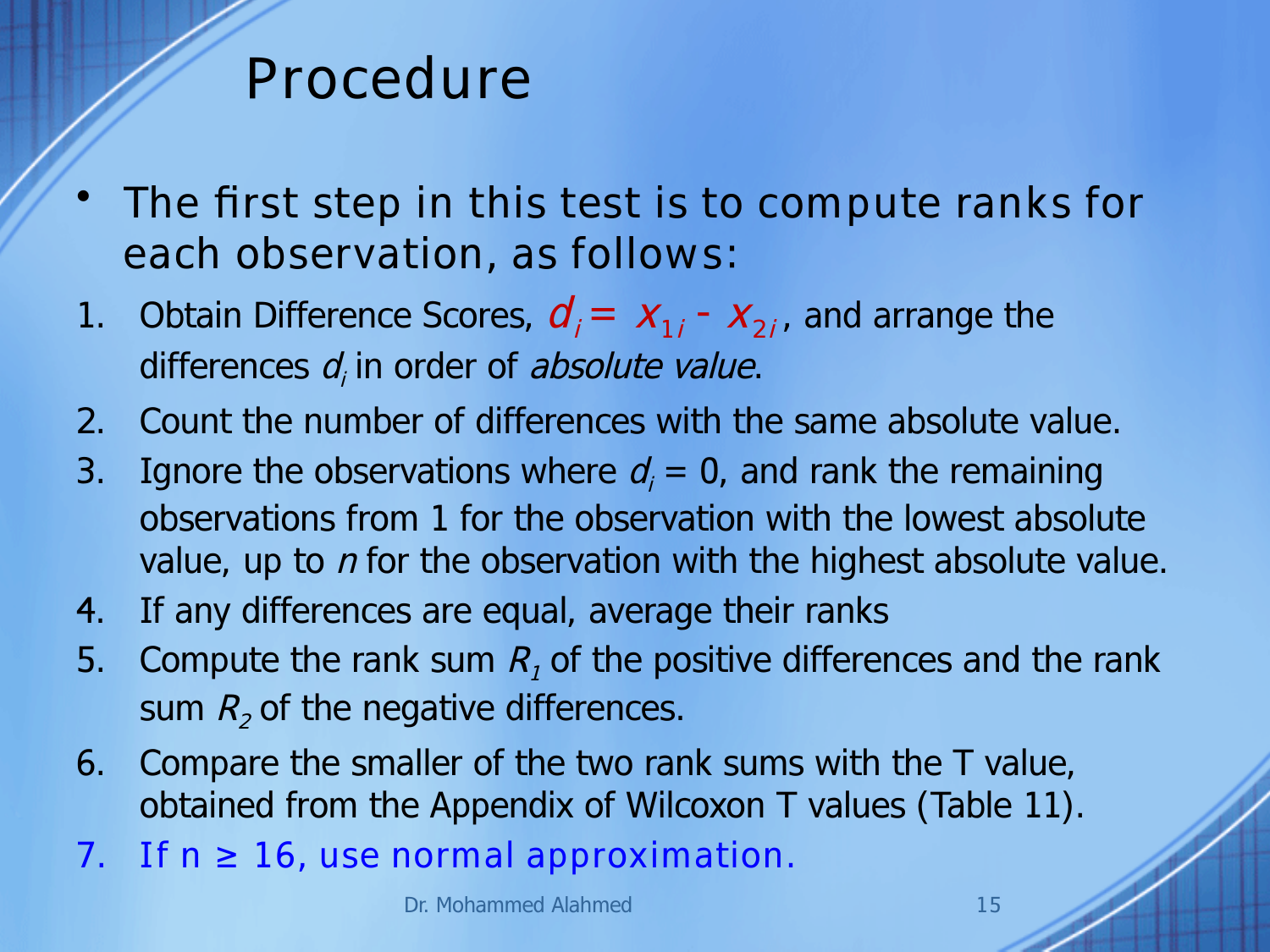

# Procedure
The first step in this test is to compute ranks for each observation, as follows:
Obtain Difference Scores, di = x1i - x2i , and arrange the differences di in order of absolute value.
Count the number of differences with the same absolute value.
Ignore the observations where di = 0, and rank the remaining observations from 1 for the observation with the lowest absolute value, up to n for the observation with the highest absolute value.
If any differences are equal, average their ranks
Compute the rank sum R1 of the positive differences and the rank sum R2 of the negative differences.
Compare the smaller of the two rank sums with the T value, obtained from the Appendix of Wilcoxon T values (Table 11).
If n ≥ 16, use normal approximation.

Dr. Mohammed Alahmed
15